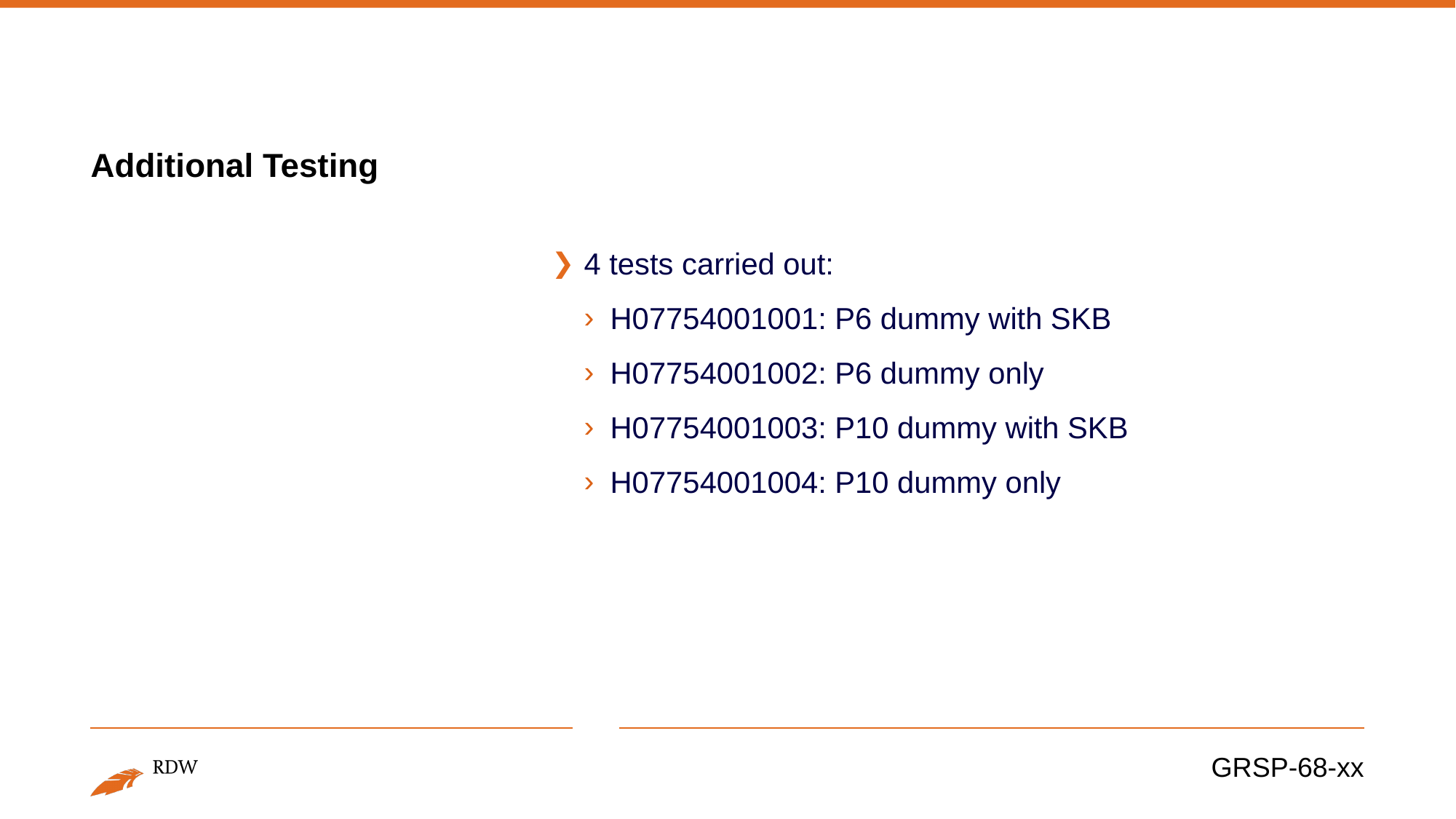

# Additional Testing
4 tests carried out:
H07754001001: P6 dummy with SKB
H07754001002: P6 dummy only
H07754001003: P10 dummy with SKB
H07754001004: P10 dummy only

GRSP-68-xx